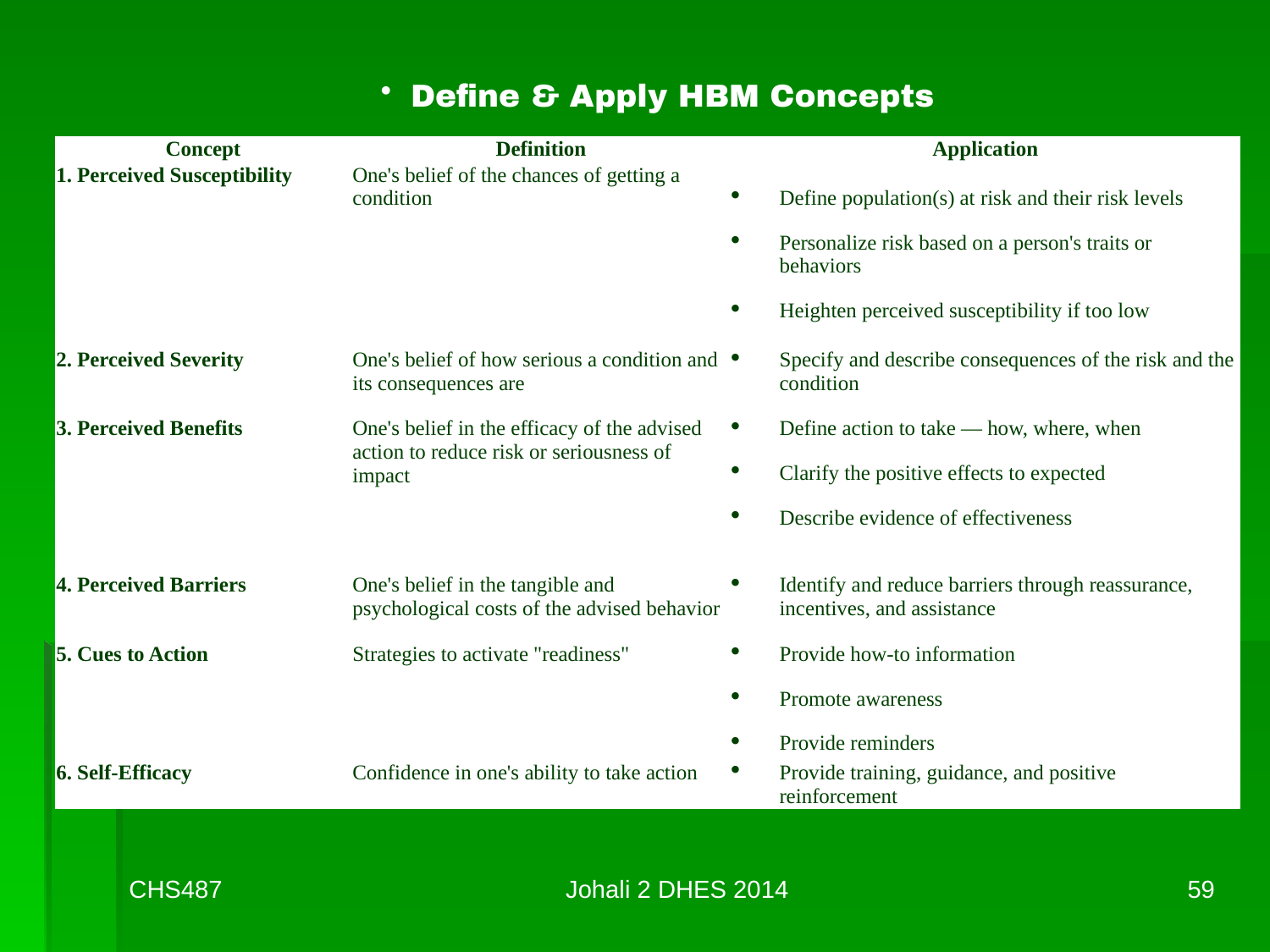

Define & Apply HBM Concepts
| Concept | Definition | Application |
| --- | --- | --- |
| 1. Perceived Susceptibility | One's belief of the chances of getting a condition | Define population(s) at risk and their risk levels Personalize risk based on a person's traits or behaviors Heighten perceived susceptibility if too low |
| 2. Perceived Severity | One's belief of how serious a condition and its consequences are | Specify and describe consequences of the risk and the condition |
| 3. Perceived Benefits | One's belief in the efficacy of the advised action to reduce risk or seriousness of impact | Define action to take — how, where, when Clarify the positive effects to expected Describe evidence of effectiveness |
| 4. Perceived Barriers | One's belief in the tangible and psychological costs of the advised behavior | Identify and reduce barriers through reassurance, incentives, and assistance |
| 5. Cues to Action | Strategies to activate "readiness" | Provide how-to information Promote awareness Provide reminders |
| 6. Self-Efficacy | Confidence in one's ability to take action | Provide training, guidance, and positive reinforcement |
CHS487
Johali 2 DHES 2014
59